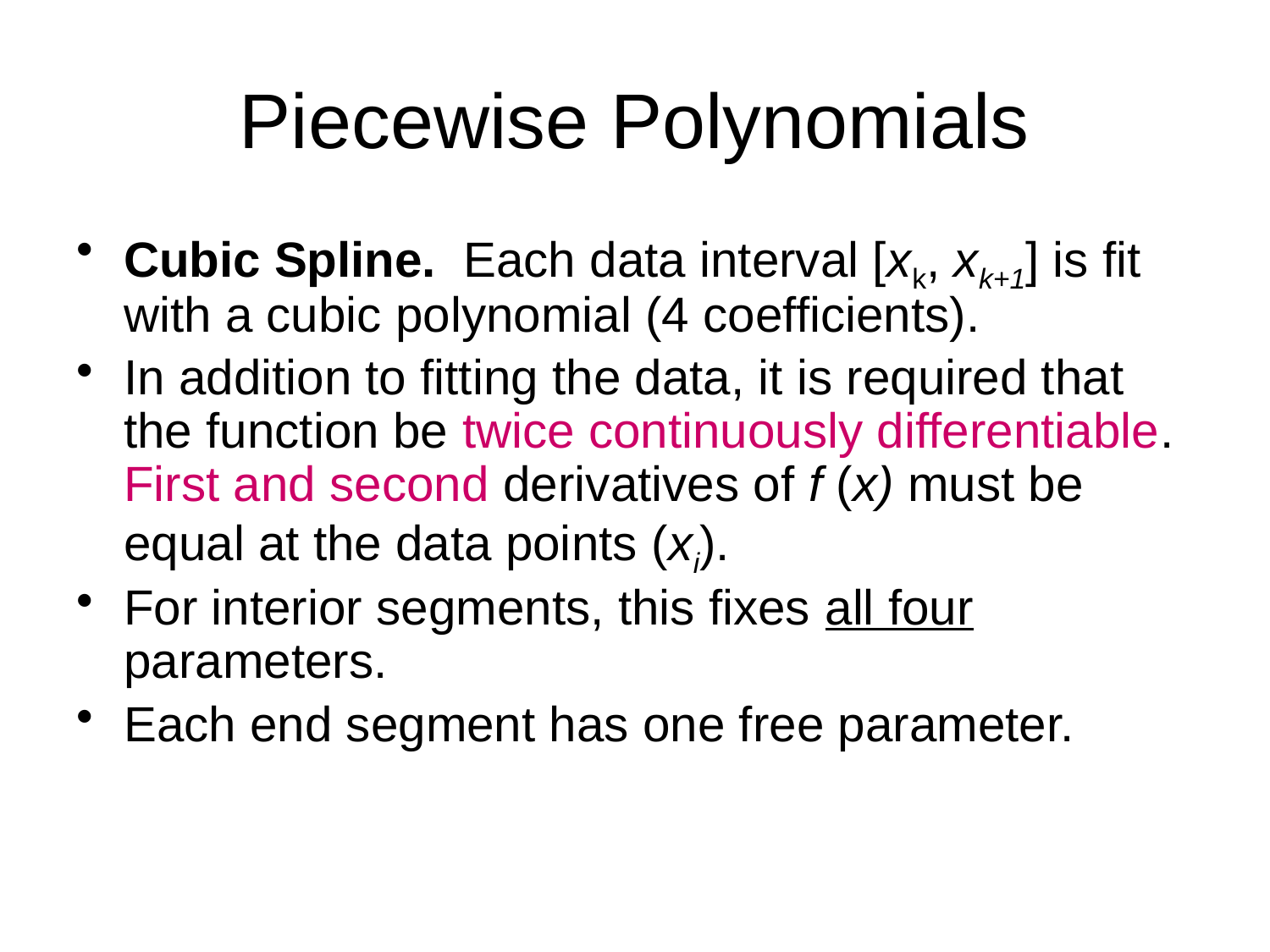

# Piecewise Polynomials
Cubic Spline.  Each data interval [xk, xk+1] is fit with a cubic polynomial (4 coefficients).
In addition to fitting the data, it is required that the function be twice continuously differentiable.  First and second derivatives of f (x) must be equal at the data points (xi).
For interior segments, this fixes all four parameters.
Each end segment has one free parameter.